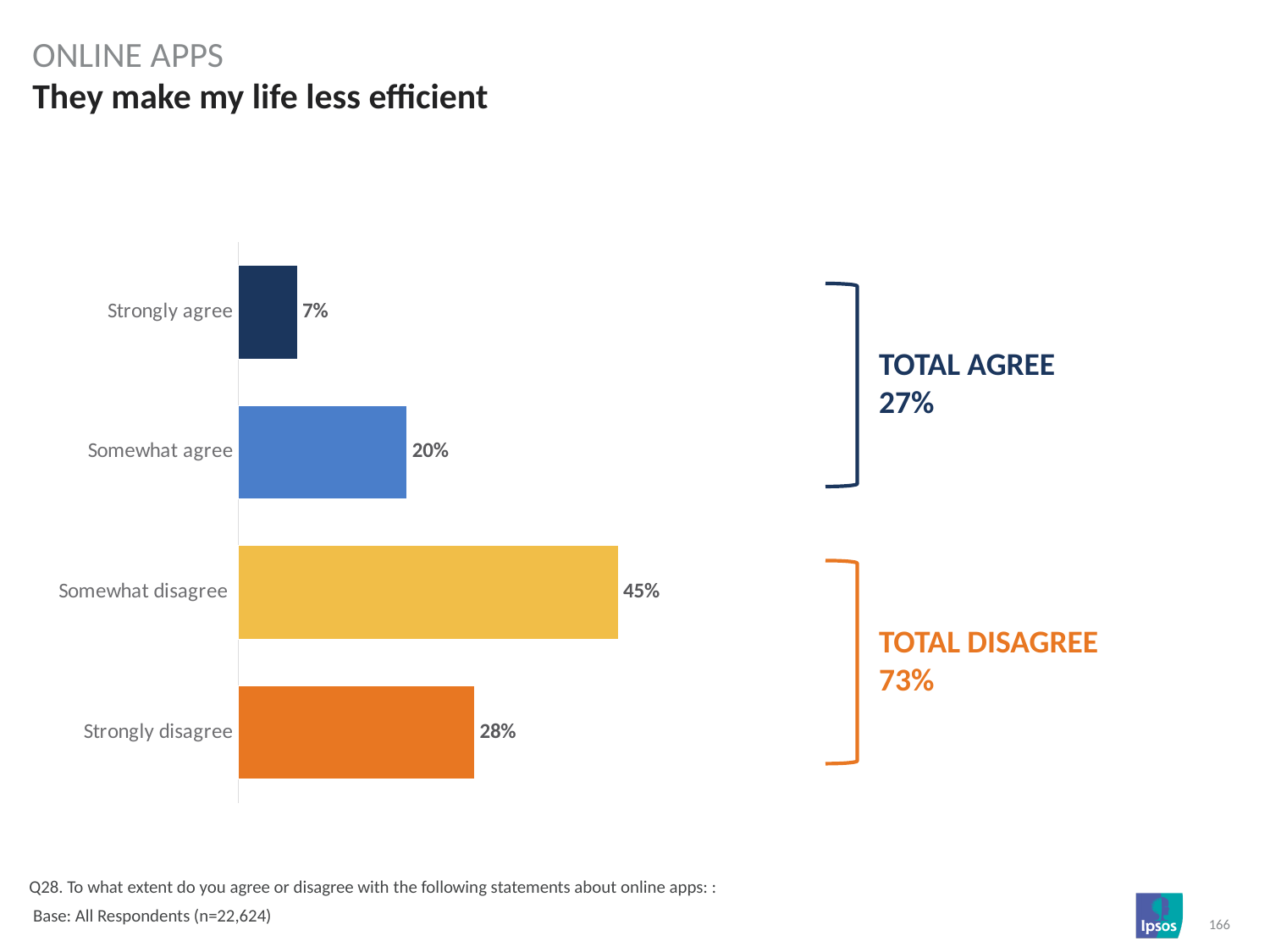

online APPS
# They make my life less efficient

### Chart

| Category | Column1 |
|---|---|
| Strongly agree | 0.07 |
| Somewhat agree | 0.2 |
| Somewhat disagree  | 0.45 |
| Strongly disagree | 0.28 |
TOTAL AGREE
27%

TOTAL DISAGREE
73%
Q28. To what extent do you agree or disagree with the following statements about online apps: :
 Base: All Respondents (n=22,624)